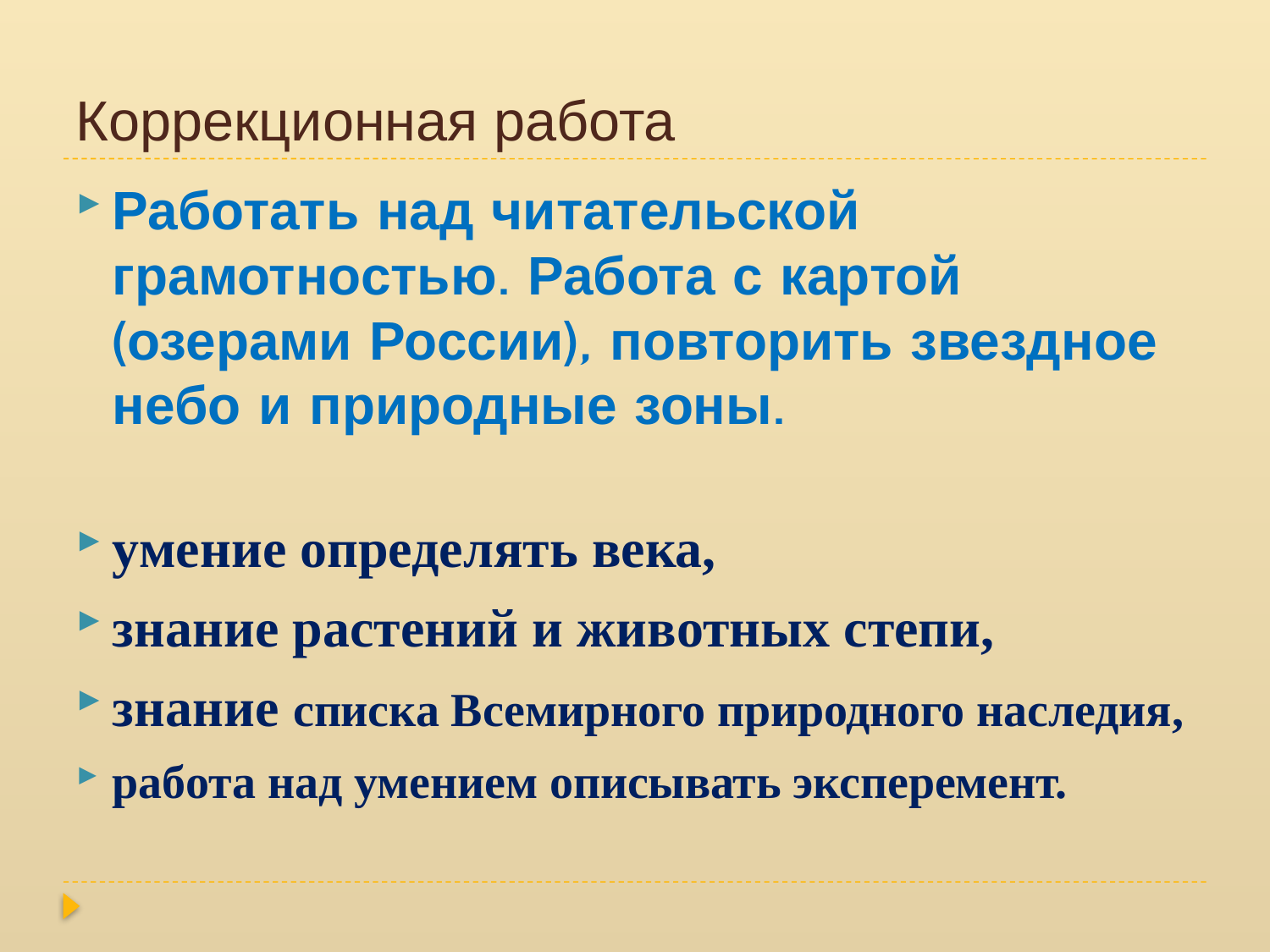

# Коррекционная работа
Работать над читательской грамотностью. Работа с картой (озерами России), повторить звездное небо и природные зоны.

умение определять века,
знание растений и животных степи,
знание списка Всемирного природного наследия,
работа над умением описывать эксперемент.